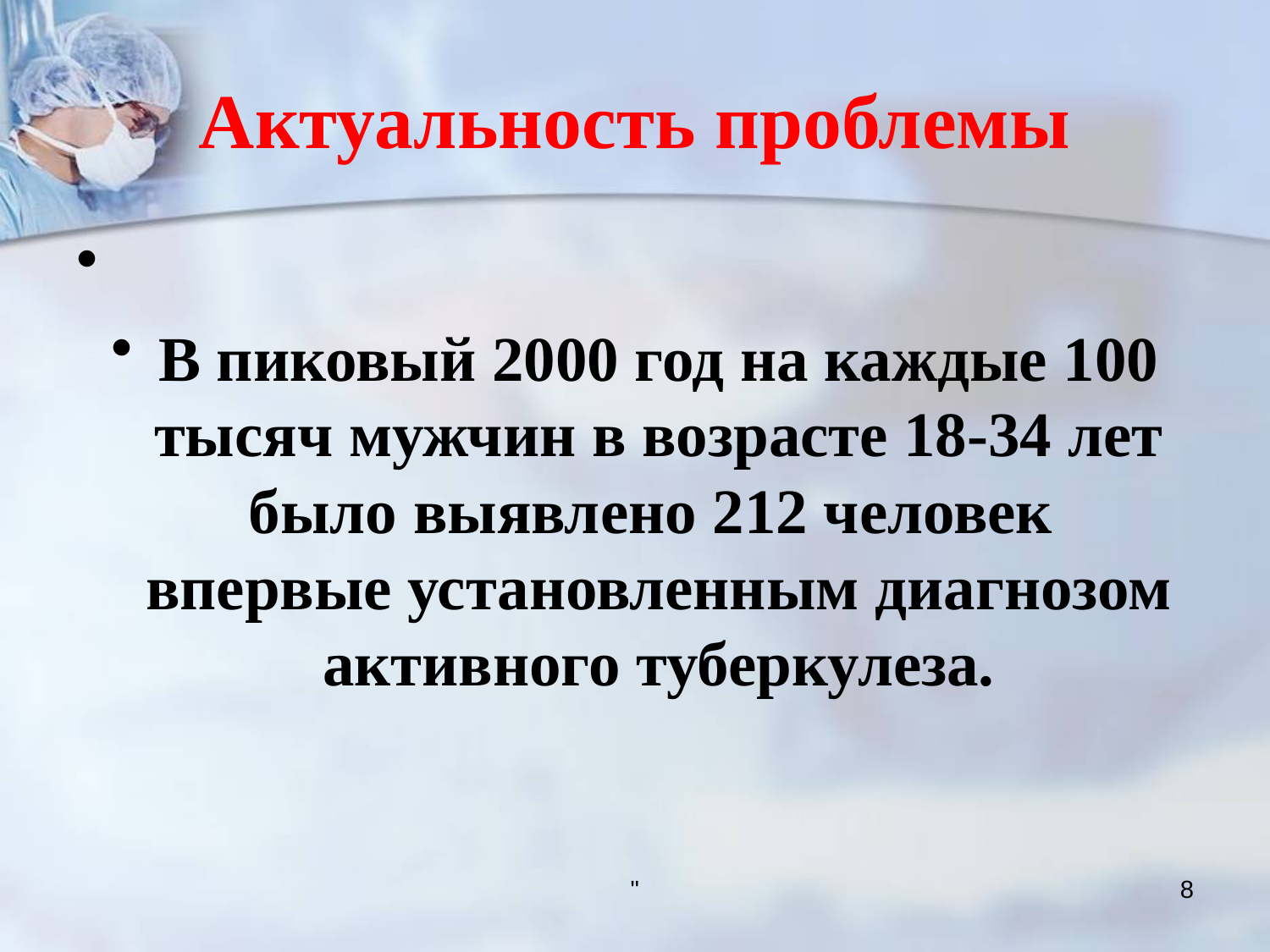

# Актуальность проблемы

В пиковый 2000 год на каждые 100 тысяч мужчин в возрасте 18-34 лет было выявлено 212 человек  впервые установленным диагнозом активного туберкулеза.
"
8